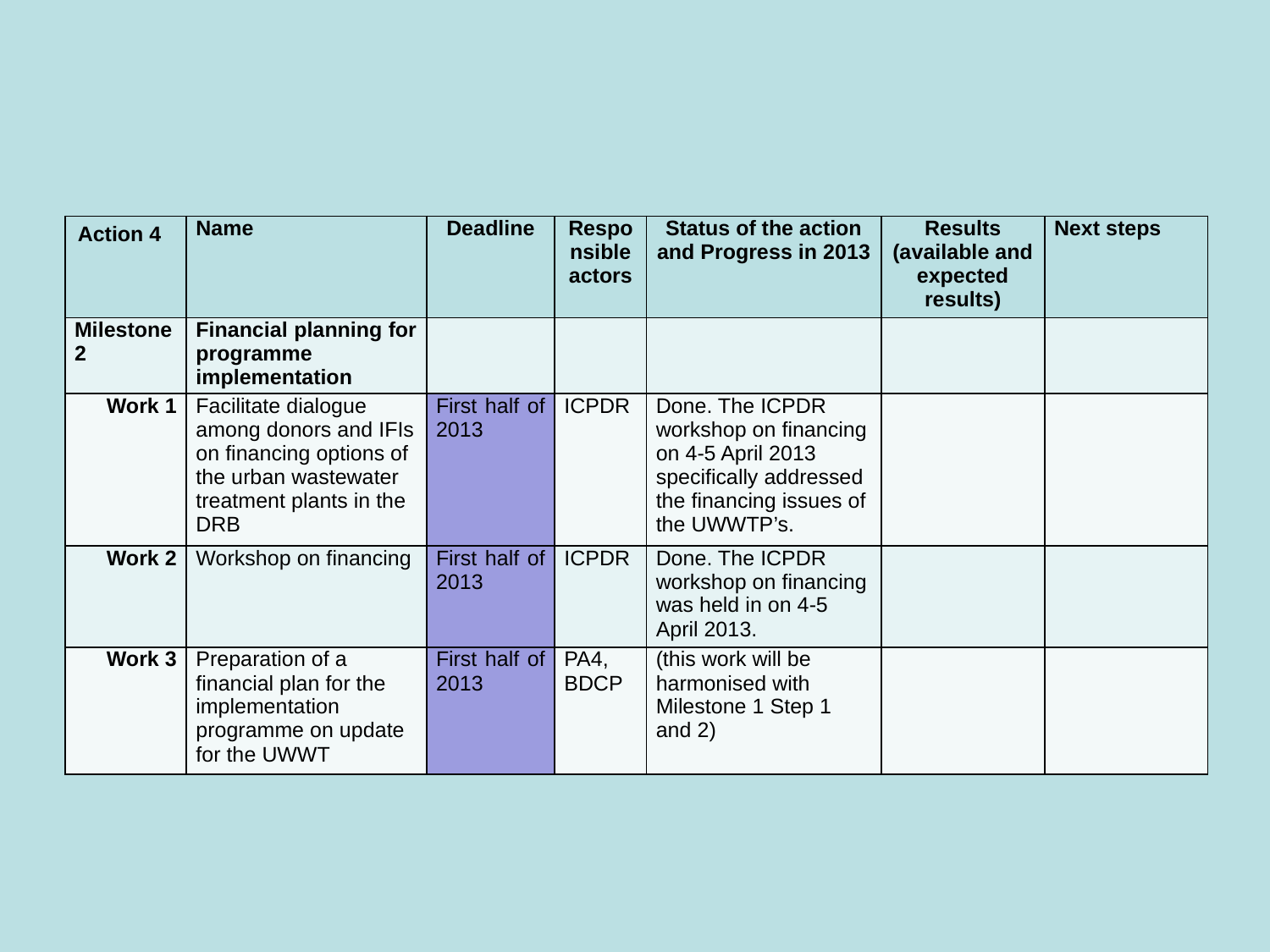

#
| Action 4 | Name | Deadline | Responsible actors | Status of the action and Progress in 2013 | Results (available and expected results) | Next steps |
| --- | --- | --- | --- | --- | --- | --- |
| Milestone 2 | Financial planning for programme implementation |  |  |  |  |  |
| Work 1 | Facilitate dialogue among donors and IFIs on financing options of the urban wastewater treatment plants in the DRB | First half of 2013 | ICPDR | Done. The ICPDR workshop on financing on 4-5 April 2013 specifically addressed the financing issues of the UWWTP’s. |  |  |
| Work 2 | Workshop on financing | First half of 2013 | ICPDR | Done. The ICPDR workshop on financing was held in on 4-5 April 2013. |  |  |
| Work 3 | Preparation of a financial plan for the implementation programme on update for the UWWT | First half of 2013 | PA4, BDCP | (this work will be harmonised with Milestone 1 Step 1 and 2) |  |  |